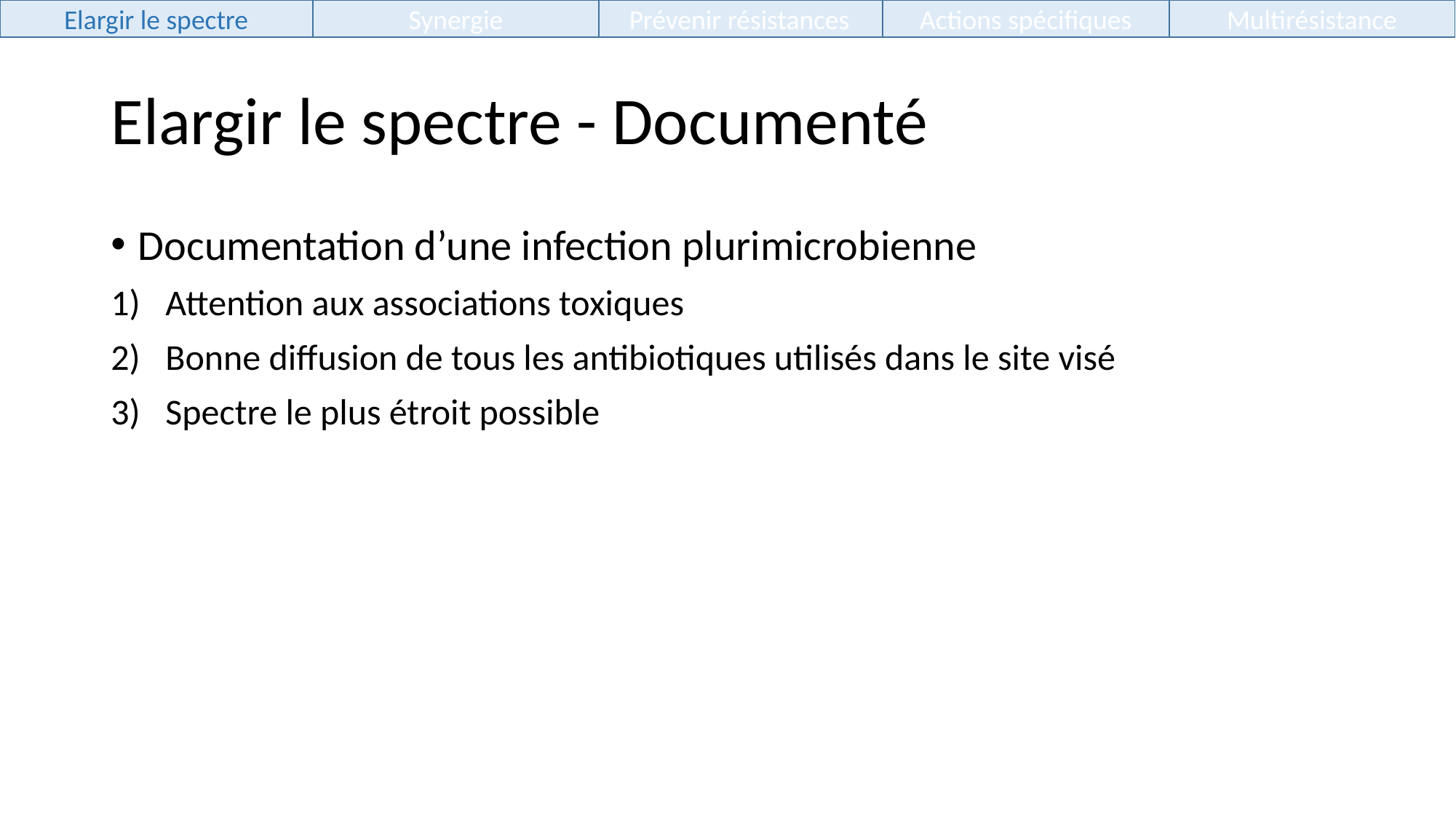

Elargir le spectre
Synergie
Prévenir résistances
Actions spécifiques
Multirésistance
# Elargir le spectre - Documenté
Documentation d’une infection plurimicrobienne
Attention aux associations toxiques
Bonne diffusion de tous les antibiotiques utilisés dans le site visé
Spectre le plus étroit possible